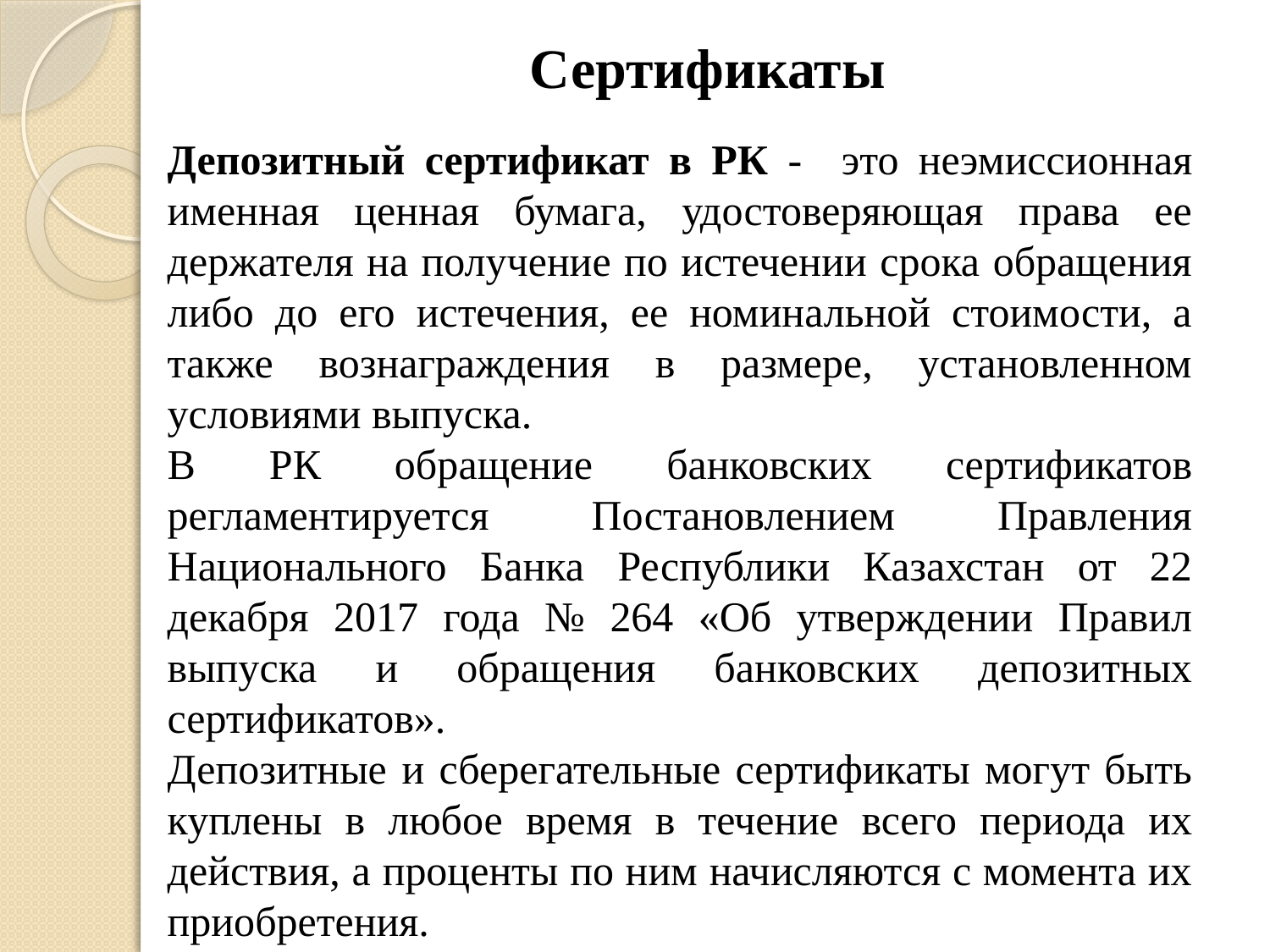

# Сертификаты
Депозитный сертификат в РК -  это неэмиссионная именная ценная бумага, удостоверяющая права ее держателя на получение по истечении срока обращения либо до его истечения, ее номинальной стоимости, а также вознаграждения в размере, установленном условиями выпуска.
В РК обращение банковских сертификатов регламентируется Постановлением Правления Национального Банка Республики Казахстан от 22 декабря 2017 года № 264 «Об утверждении Правил выпуска и обращения банковских депозитных сертификатов».
Депозитные и сберегательные сертификаты могут быть куплены в любое время в течение всего периода их действия, а проценты по ним начисляются с момента их приобретения.